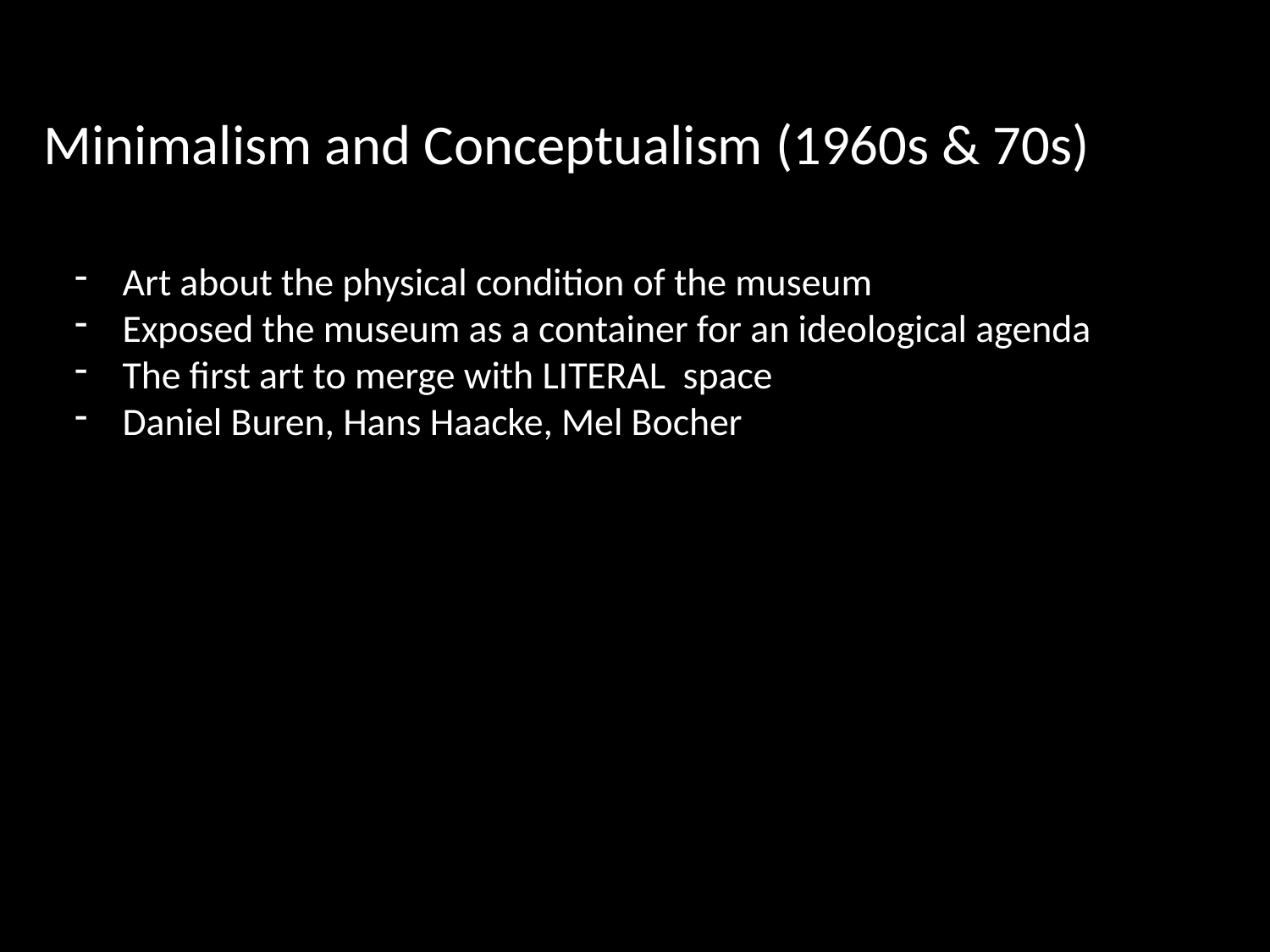

Minimalism and Conceptualism (1960s & 70s)
Art about the physical condition of the museum
Exposed the museum as a container for an ideological agenda
The first art to merge with LITERAL  space
Daniel Buren, Hans Haacke, Mel Bocher